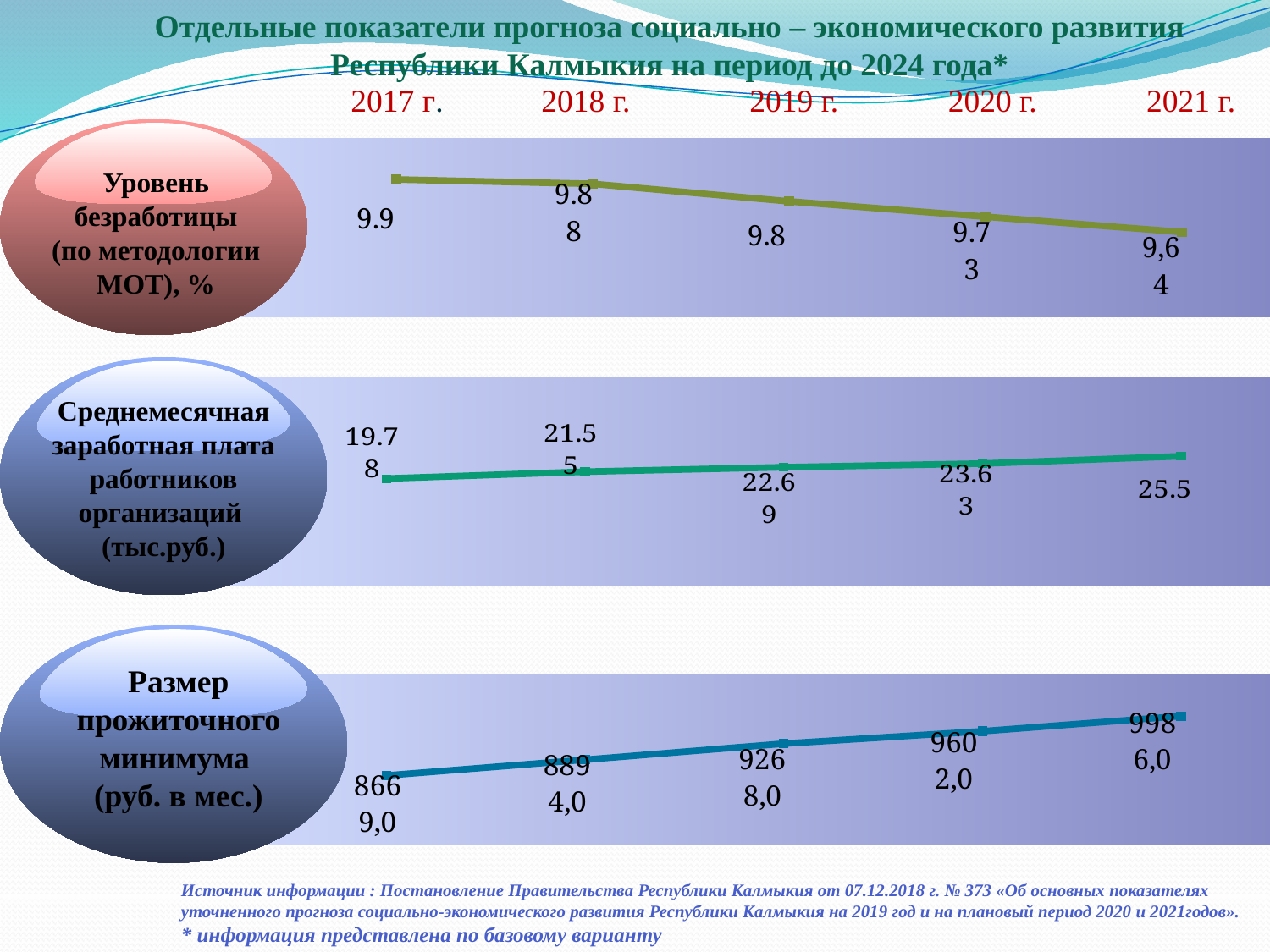

Отдельные показатели прогноза социально – экономического развития Республики Калмыкия на период до 2024 года*
2017 г.
2018 г.
2019 г.
2020 г.
2021 г.

Уровень безработицы
(по методологии МОТ), %

### Chart

| Category | Ряд 1 |
|---|---|
| Категория 1 | 9.9 |
| Категория 2 | 9.88 |
| Категория 3 | 9.8 |
| Категория 4 | 9.73 |
| Категория 5 | 9.66 |

Среднемесячная заработная плата работников организаций  (тыс.руб.)

### Chart

| Category | Ряд 1 |
|---|---|
| Категория 1 | 19.779999999999994 |
| Категория 2 | 21.55 |
| Категория 3 | 22.69 |
| Категория 4 | 23.630000000000006 |
| Категория 5 | 25.5 |

Размер прожиточного минимума
(руб. в мес.)

### Chart

| Category | Ряд 1 |
|---|---|
| Категория 1 | 8669.0 |
| Категория 2 | 9077.0 |
| Категория 3 | 9495.0 |
| Категория 4 | 9817.0 |
| Категория 5 | 10210.0 |
Источник информации : Постановление Правительства Республики Калмыкия от 07.12.2018 г. № 373 «Об основных показателях уточненного прогноза социально-экономического развития Республики Калмыкия на 2019 год и на плановый период 2020 и 2021годов».
* информация представлена по базовому варианту